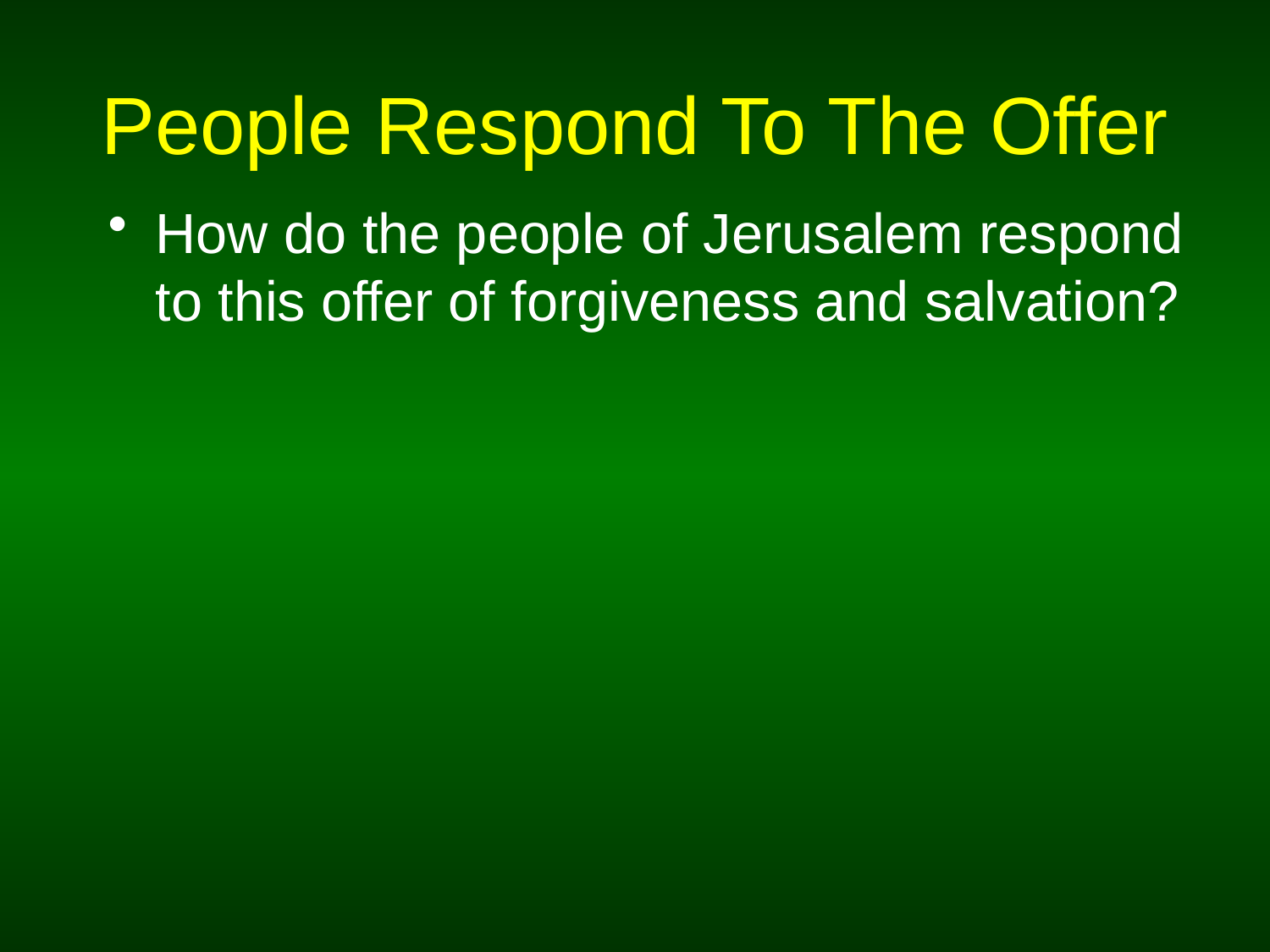

# People Respond To The Offer
How do the people of Jerusalem respond to this offer of forgiveness and salvation?